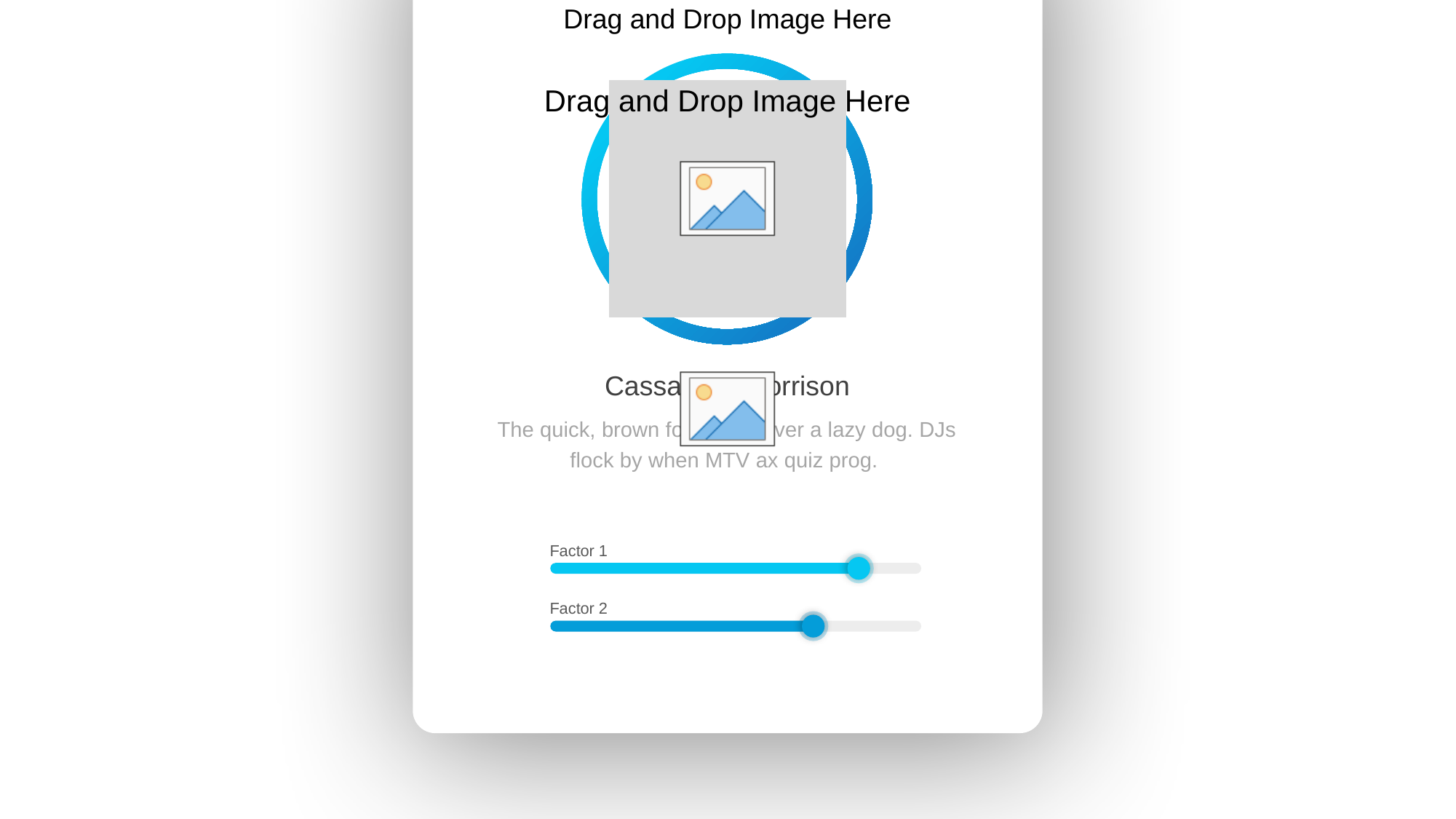

Cassandra Morrison
The quick, brown fox jumps over a lazy dog. DJs flock by when MTV ax quiz prog.
Factor 1

Factor 2